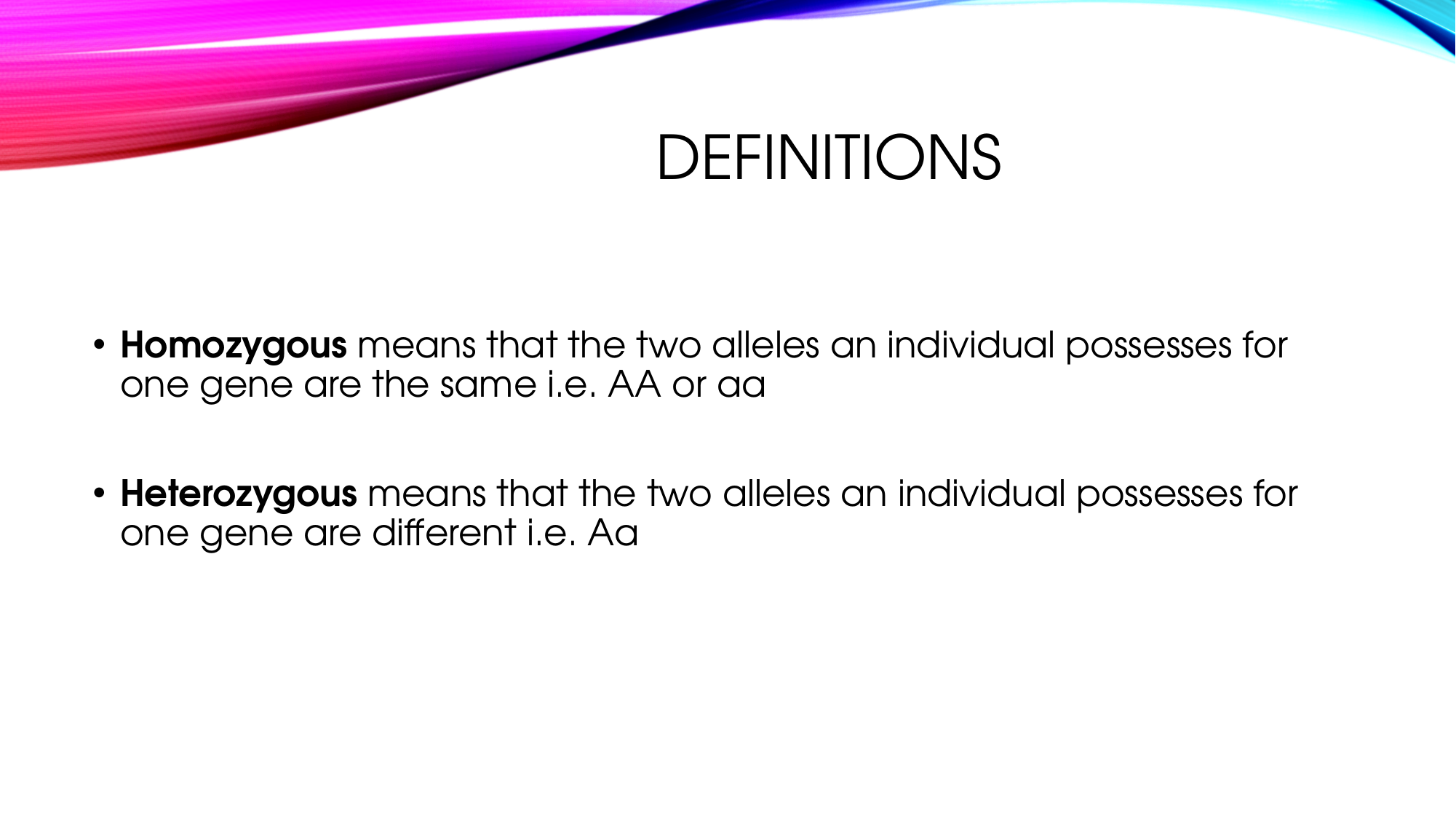

# Definitions

Homozygous means that the two alleles an individual possesses for one gene are the same i.e. AA or aa

Heterozygous means that the two alleles an individual possesses for one gene are different i.e. Aa